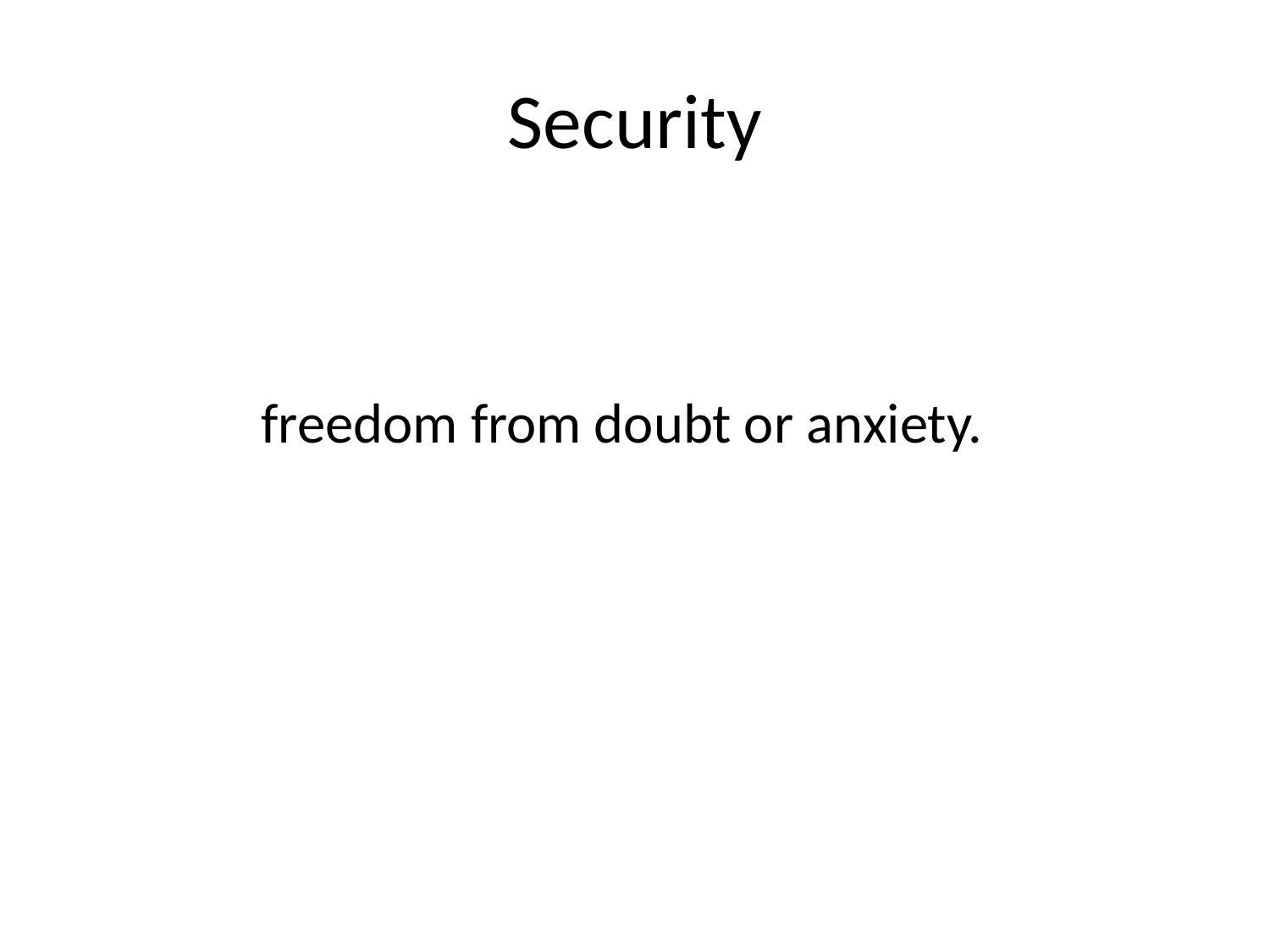

# Security

freedom from doubt or anxiety.